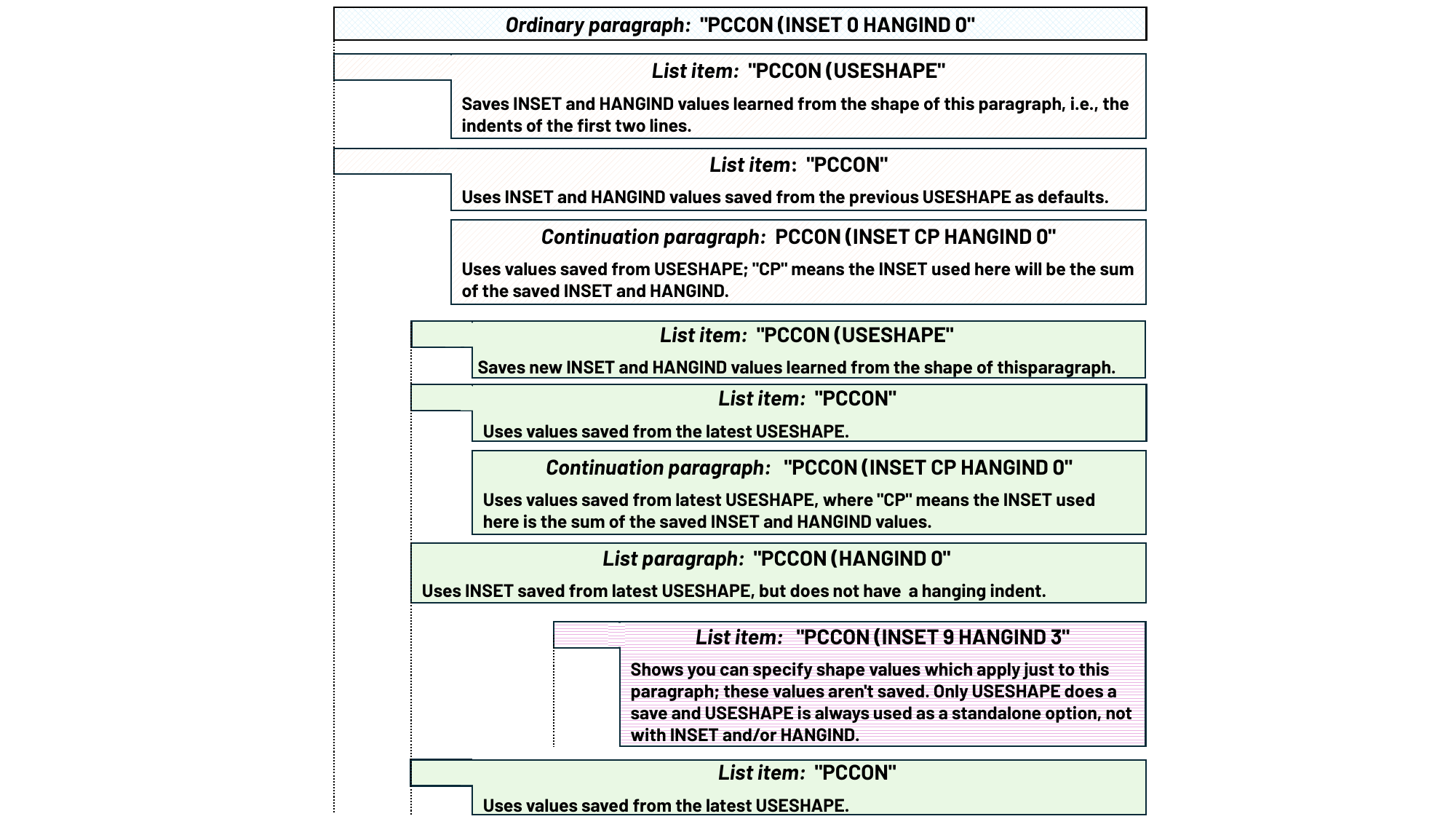

Ordinary paragraph:  "PCCON (INSET 0 HANGIND 0"

List item:  "PCCON (USESHAPE"

Saves INSET and HANGIND values learned from the shape of this paragraph, i.e., the indents of the first two lines.

List item:  "PCCON"

Uses INSET and HANGIND values saved from the previous USESHAPE as defaults.

Continuation paragraph:  PCCON (INSET CP HANGIND 0"

Uses values saved from USESHAPE; "CP" means the INSET used here will be the sum of the saved INSET and HANGIND.
List item:  "PCCON (USESHAPE"

Saves new INSET and HANGIND values learned from the shape of thisparagraph.

List item:  "PCCON"

Uses values saved from the latest USESHAPE.

Continuation paragraph:   "PCCON (INSET CP HANGIND 0"

Uses values saved from latest USESHAPE, where "CP" means the INSET used here is the sum of the saved INSET and HANGIND values.
List paragraph:  "PCCON (HANGIND 0"

Uses INSET saved from latest USESHAPE, but does not have  a hanging indent.

List item:   "PCCON (INSET 9 HANGIND 3"

Shows you can specify shape values which apply just to this paragraph; these values aren't saved. Only USESHAPE does a save and USESHAPE is always used as a standalone option, not with INSET and/or HANGIND.

List item:  "PCCON"

Uses values saved from the latest USESHAPE.